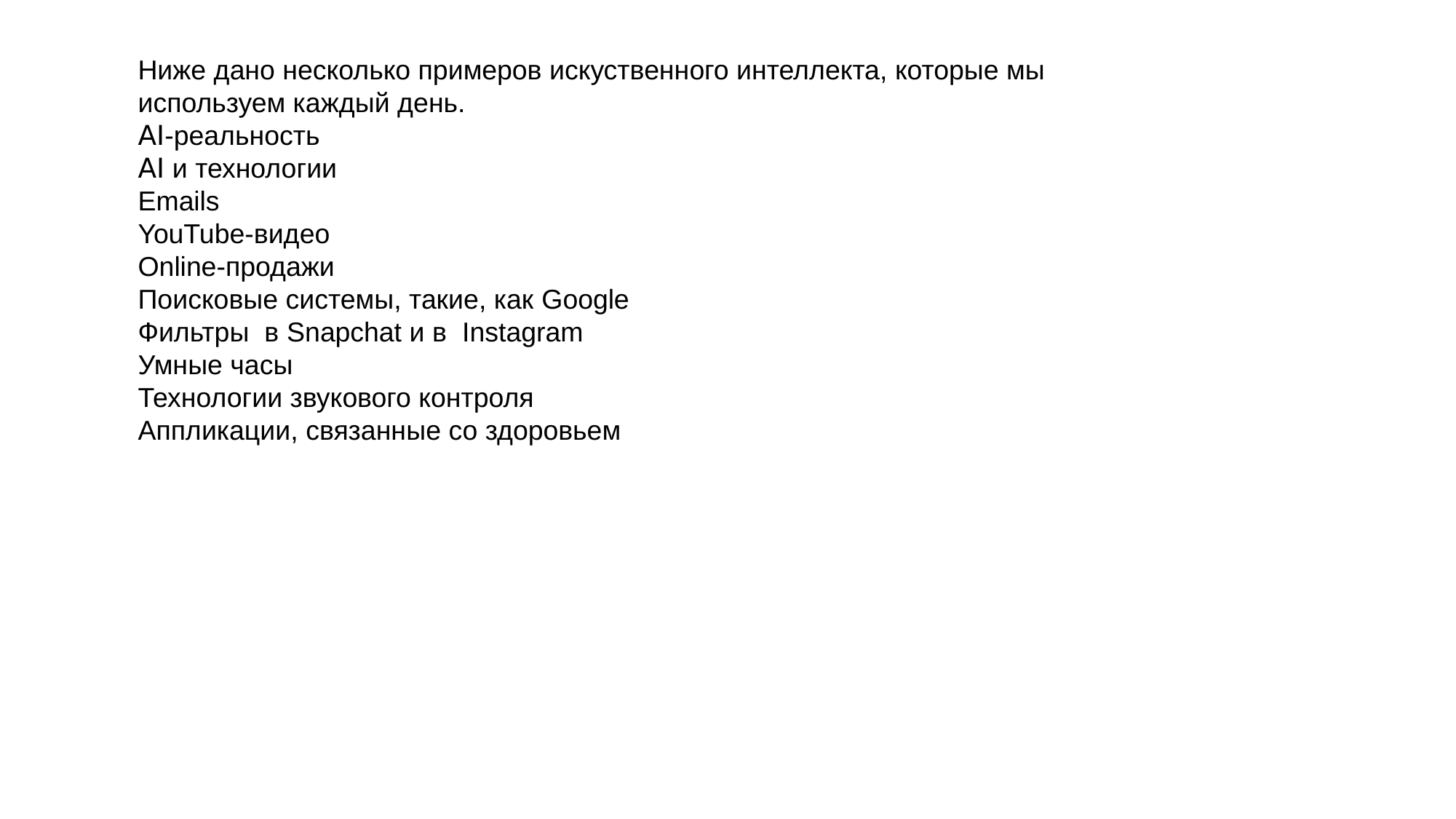

Ниже дано несколько примеров искуственного интеллекта, которые мы используем каждый день.
AI-реальность
AI и технологии
Emails
YouTube-видео
Online-продажи
Поисковые системы, такие, как Google
Фильтры  в Snapchat и в  Instagram
Умные часы
Технологии звукового контроля
Аппликации, связанные со здоровьем